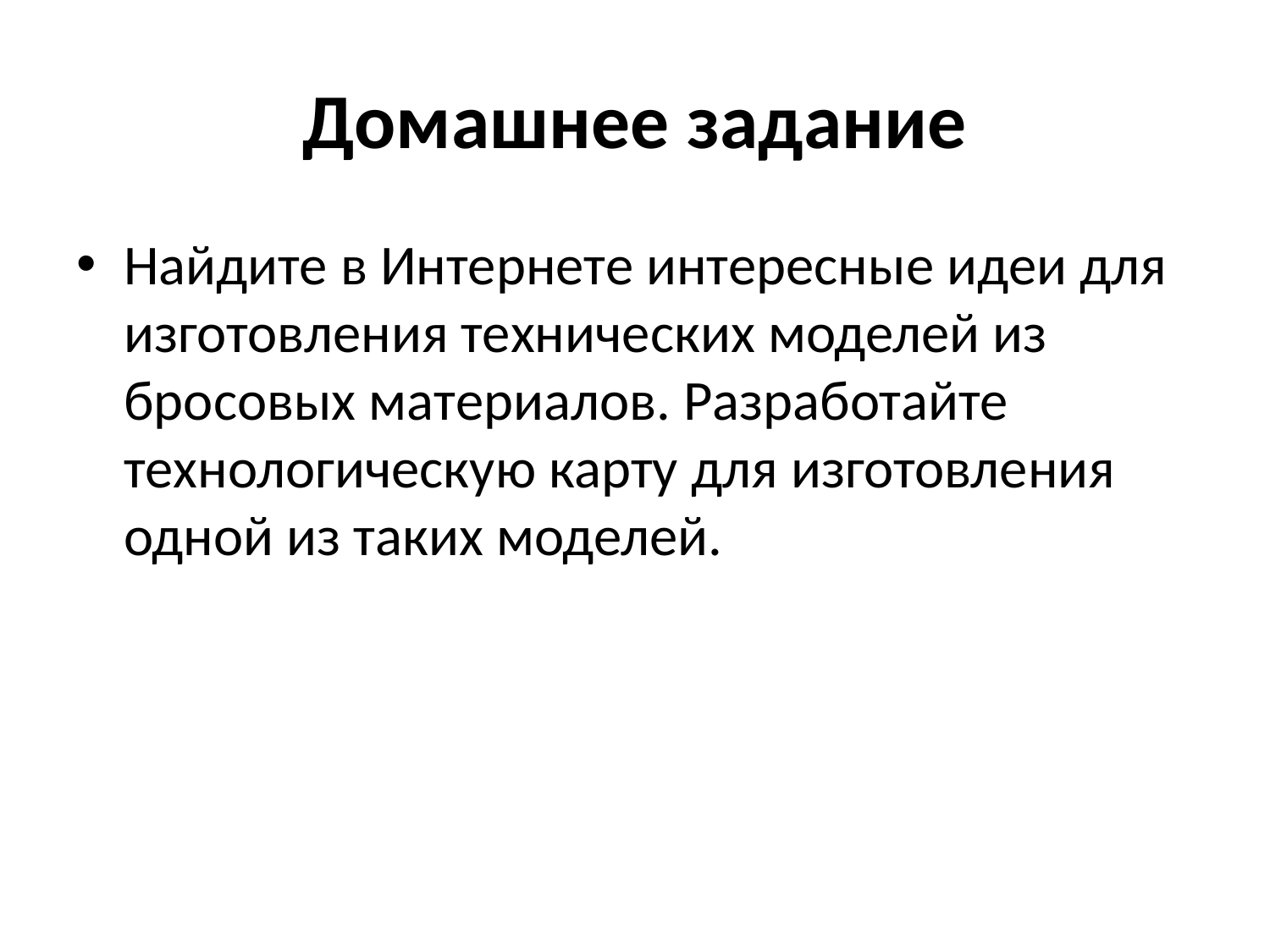

# Домашнее задание
Найдите в Интернете интересные идеи для изготовления технических моделей из бросовых материалов. Разработайте технологическую карту для изготовления одной из таких моделей.